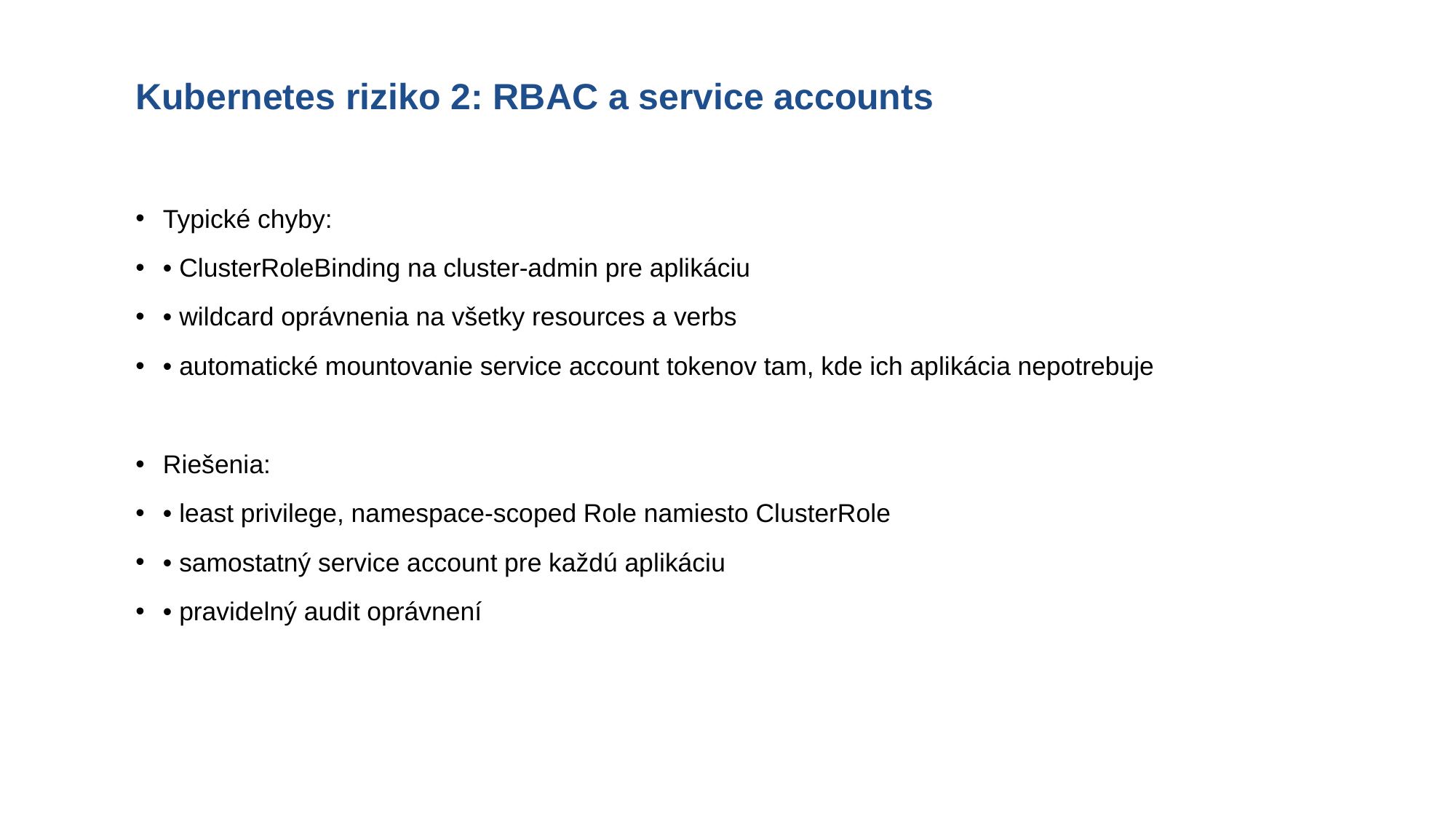

# Kubernetes riziko 2: RBAC a service accounts
Typické chyby:
• ClusterRoleBinding na cluster-admin pre aplikáciu
• wildcard oprávnenia na všetky resources a verbs
• automatické mountovanie service account tokenov tam, kde ich aplikácia nepotrebuje

Riešenia:
• least privilege, namespace-scoped Role namiesto ClusterRole
• samostatný service account pre každú aplikáciu
• pravidelný audit oprávnení